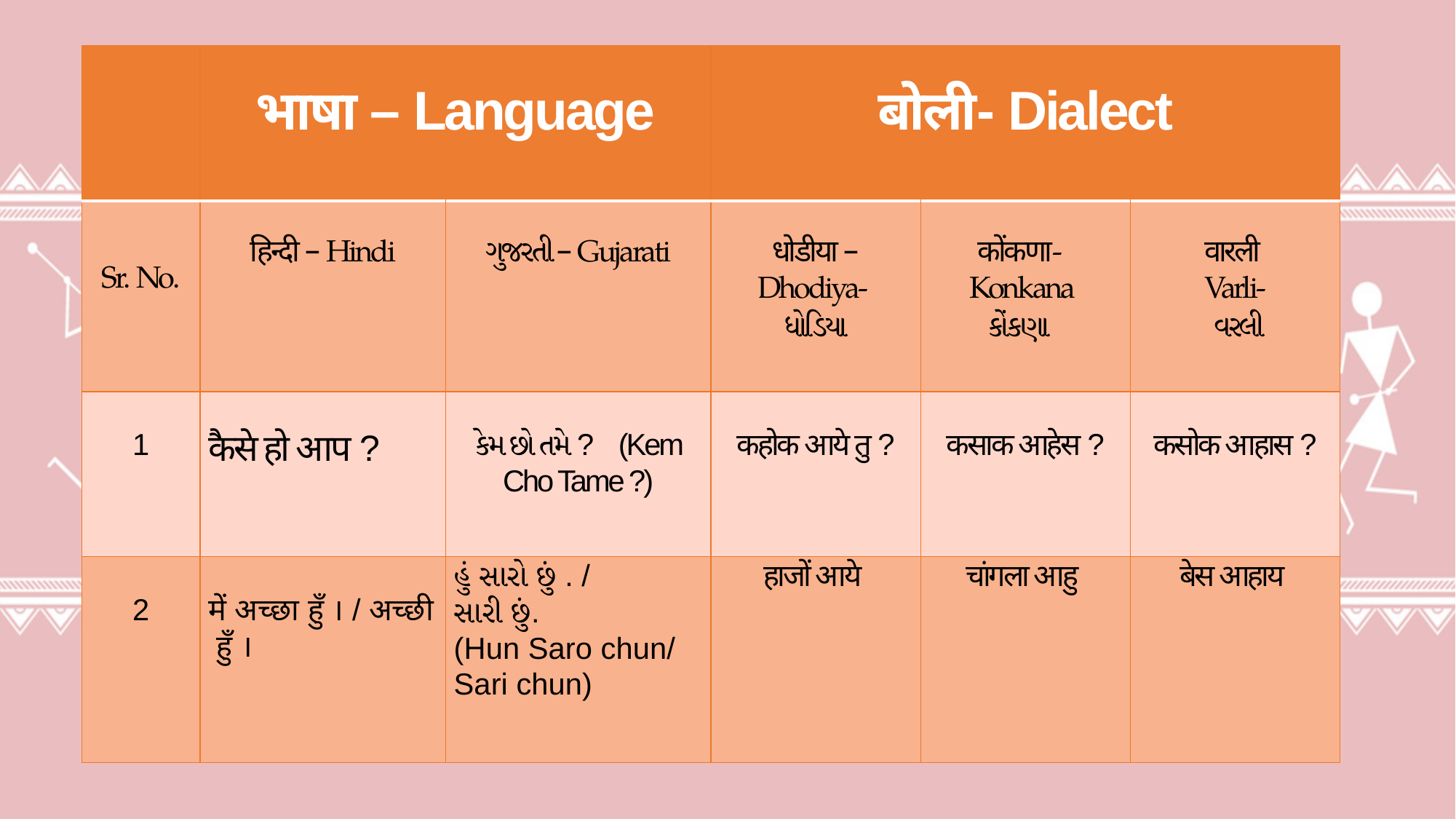

|  | भाषा – Language |  | बोली- Dialect |  |  |
| --- | --- | --- | --- | --- | --- |
| Sr. No. | हिन्दी – Hindi | ગુજરતી – Gujarati | धोडीया – Dhodiya- ધોડિયા | कोंकणा- Konkana કોંકણા | वारली Varli- વરલી |
| 1 | कैसे हो आप ? | કેમ છો તમે ? (Kem Cho Tame ?) | कहोक आये तु ? | कसाक आहेस ? | कसोक आहास ? |
| 2 | में अच्छा हुँ । / अच्छी हुँ । | હું સારો છું . / સારી છું. (Hun Saro chun/ Sari chun) | हाजों आये | चांगला आहु | बेस आहाय |